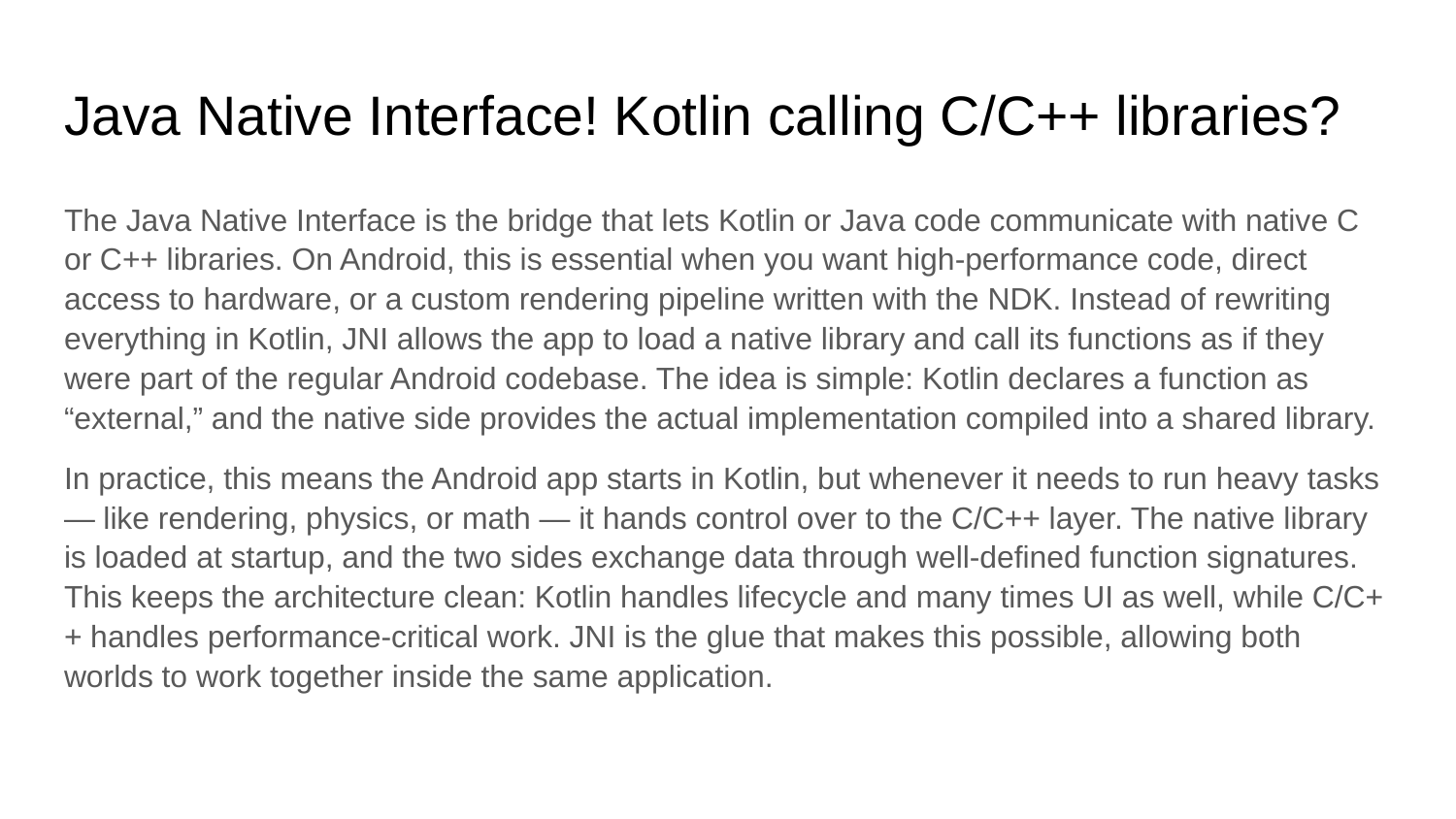

# Java Native Interface! Kotlin calling C/C++ libraries?
The Java Native Interface is the bridge that lets Kotlin or Java code communicate with native C or C++ libraries. On Android, this is essential when you want high‑performance code, direct access to hardware, or a custom rendering pipeline written with the NDK. Instead of rewriting everything in Kotlin, JNI allows the app to load a native library and call its functions as if they were part of the regular Android codebase. The idea is simple: Kotlin declares a function as “external,” and the native side provides the actual implementation compiled into a shared library.
In practice, this means the Android app starts in Kotlin, but whenever it needs to run heavy tasks — like rendering, physics, or math — it hands control over to the C/C++ layer. The native library is loaded at startup, and the two sides exchange data through well‑defined function signatures. This keeps the architecture clean: Kotlin handles lifecycle and many times UI as well, while C/C++ handles performance‑critical work. JNI is the glue that makes this possible, allowing both worlds to work together inside the same application.